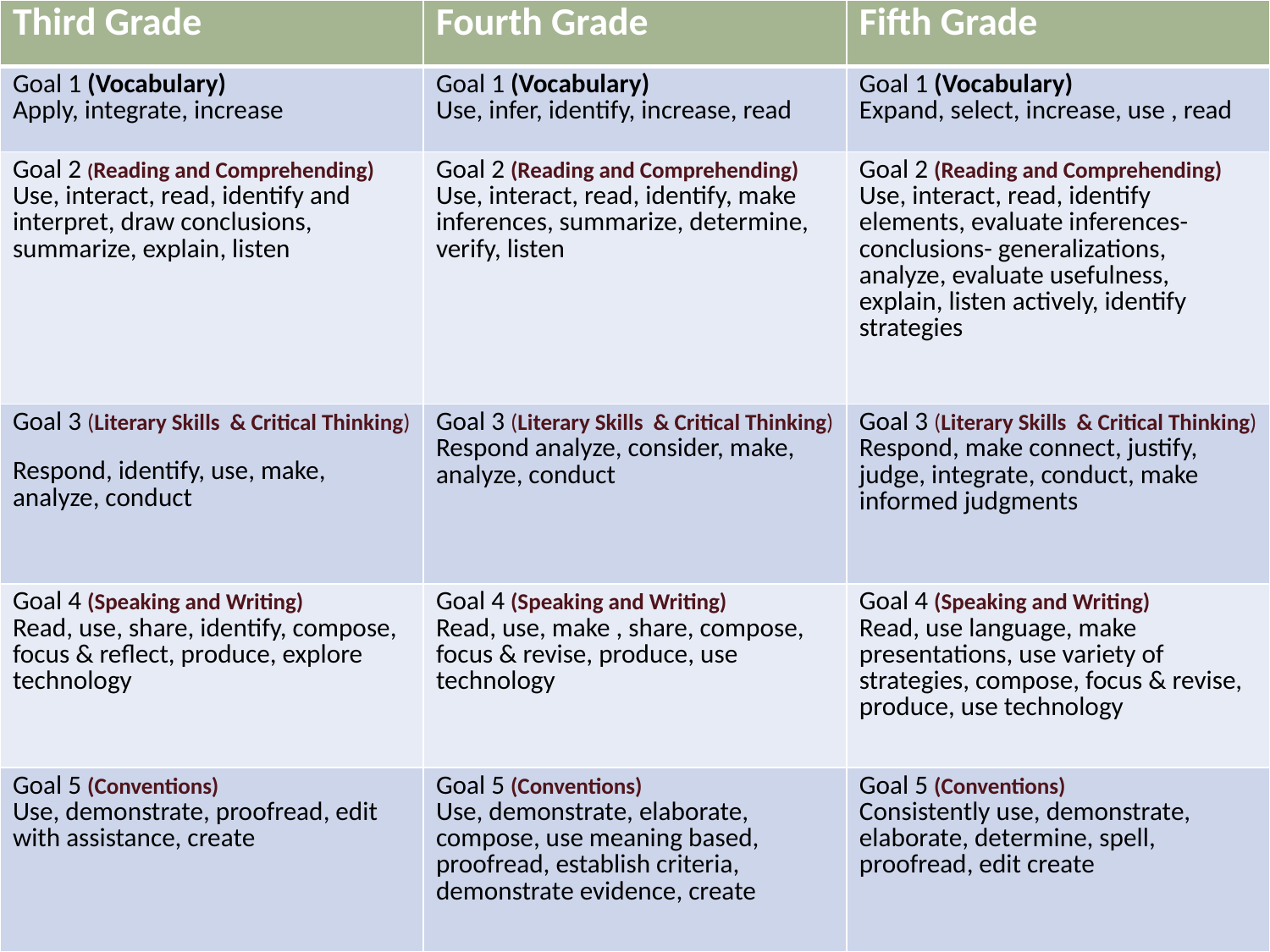

| Third Grade | Fourth Grade | Fifth Grade |
| --- | --- | --- |
| Goal 1 (Vocabulary) Apply, integrate, increase | Goal 1 (Vocabulary) Use, infer, identify, increase, read | Goal 1 (Vocabulary) Expand, select, increase, use , read |
| Goal 2 (Reading and Comprehending) Use, interact, read, identify and interpret, draw conclusions, summarize, explain, listen | Goal 2 (Reading and Comprehending) Use, interact, read, identify, make inferences, summarize, determine, verify, listen | Goal 2 (Reading and Comprehending) Use, interact, read, identify elements, evaluate inferences- conclusions- generalizations, analyze, evaluate usefulness, explain, listen actively, identify strategies |
| Goal 3 (Literary Skills & Critical Thinking) Respond, identify, use, make, analyze, conduct | Goal 3 (Literary Skills & Critical Thinking) Respond analyze, consider, make, analyze, conduct | Goal 3 (Literary Skills & Critical Thinking) Respond, make connect, justify, judge, integrate, conduct, make informed judgments |
| Goal 4 (Speaking and Writing) Read, use, share, identify, compose, focus & reflect, produce, explore technology | Goal 4 (Speaking and Writing) Read, use, make , share, compose, focus & revise, produce, use technology | Goal 4 (Speaking and Writing) Read, use language, make presentations, use variety of strategies, compose, focus & revise, produce, use technology |
| Goal 5 (Conventions) Use, demonstrate, proofread, edit with assistance, create | Goal 5 (Conventions) Use, demonstrate, elaborate, compose, use meaning based, proofread, establish criteria, demonstrate evidence, create | Goal 5 (Conventions) Consistently use, demonstrate, elaborate, determine, spell, proofread, edit create |